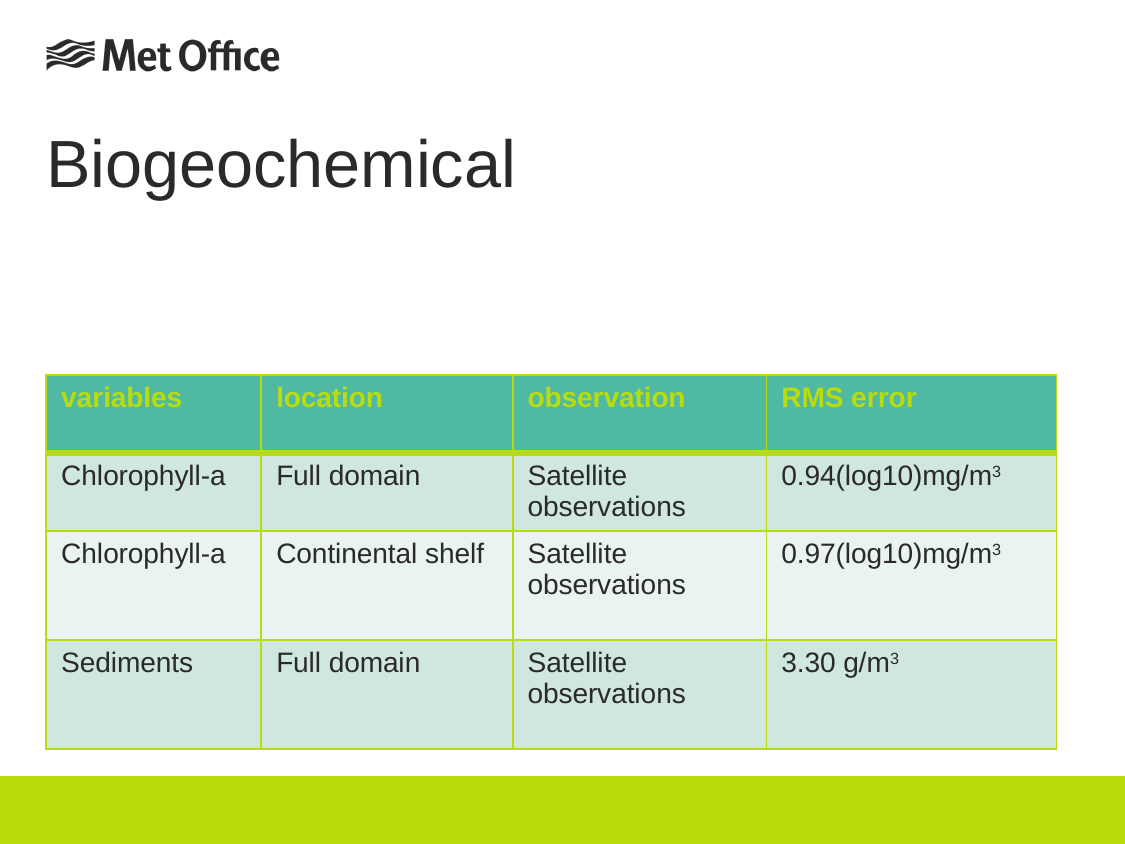

# Biogeochemical

| variables | location | observation | RMS error |
| --- | --- | --- | --- |
| Chlorophyll-a | Full domain | Satellite observations | 0.94(log10)mg/m3 |
| Chlorophyll-a | Continental shelf | Satellite observations | 0.97(log10)mg/m3 |
| Sediments | Full domain | Satellite observations | 3.30 g/m3 |